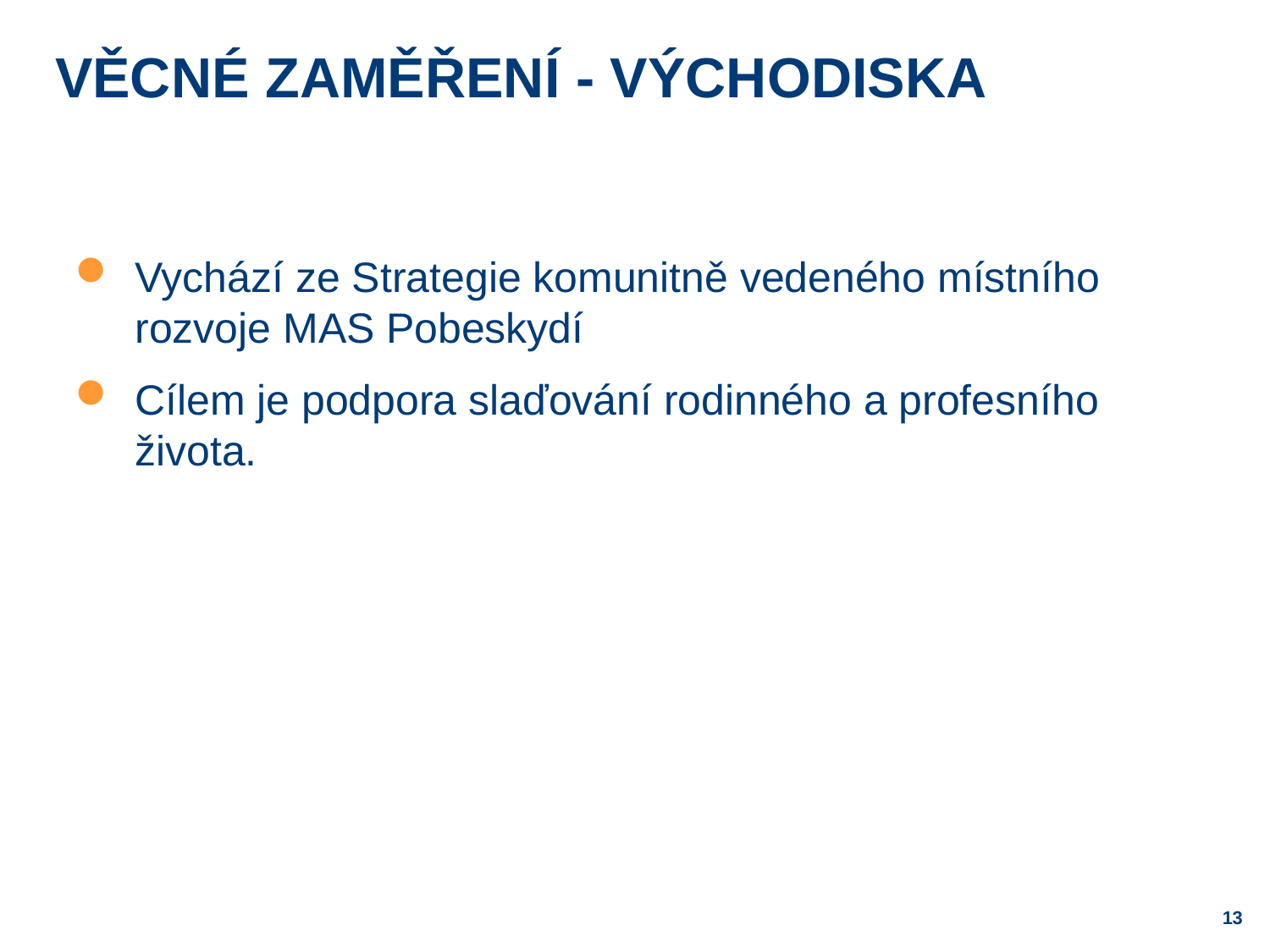

# Věcné zaměření - východiska
Vychází ze Strategie komunitně vedeného místního rozvoje MAS Pobeskydí
Cílem je podpora slaďování rodinného a profesního života.
13